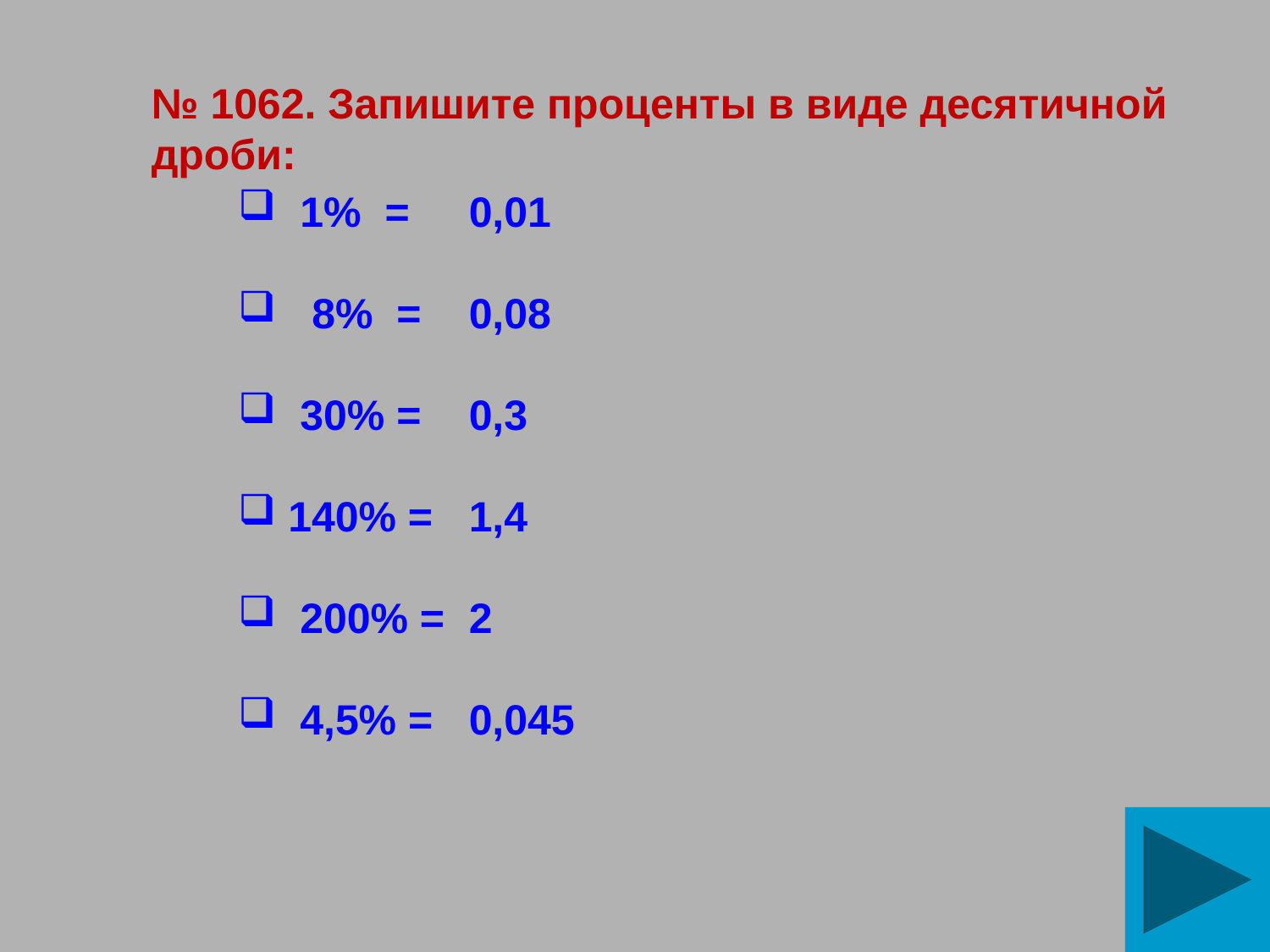

№ 1062. Запишите проценты в виде десятичной дроби:
  1%  =

   8%  =

  30% =

 140% =

  200% =

  4,5% =
0,01

0,08

0,3

1,4

2

0,045